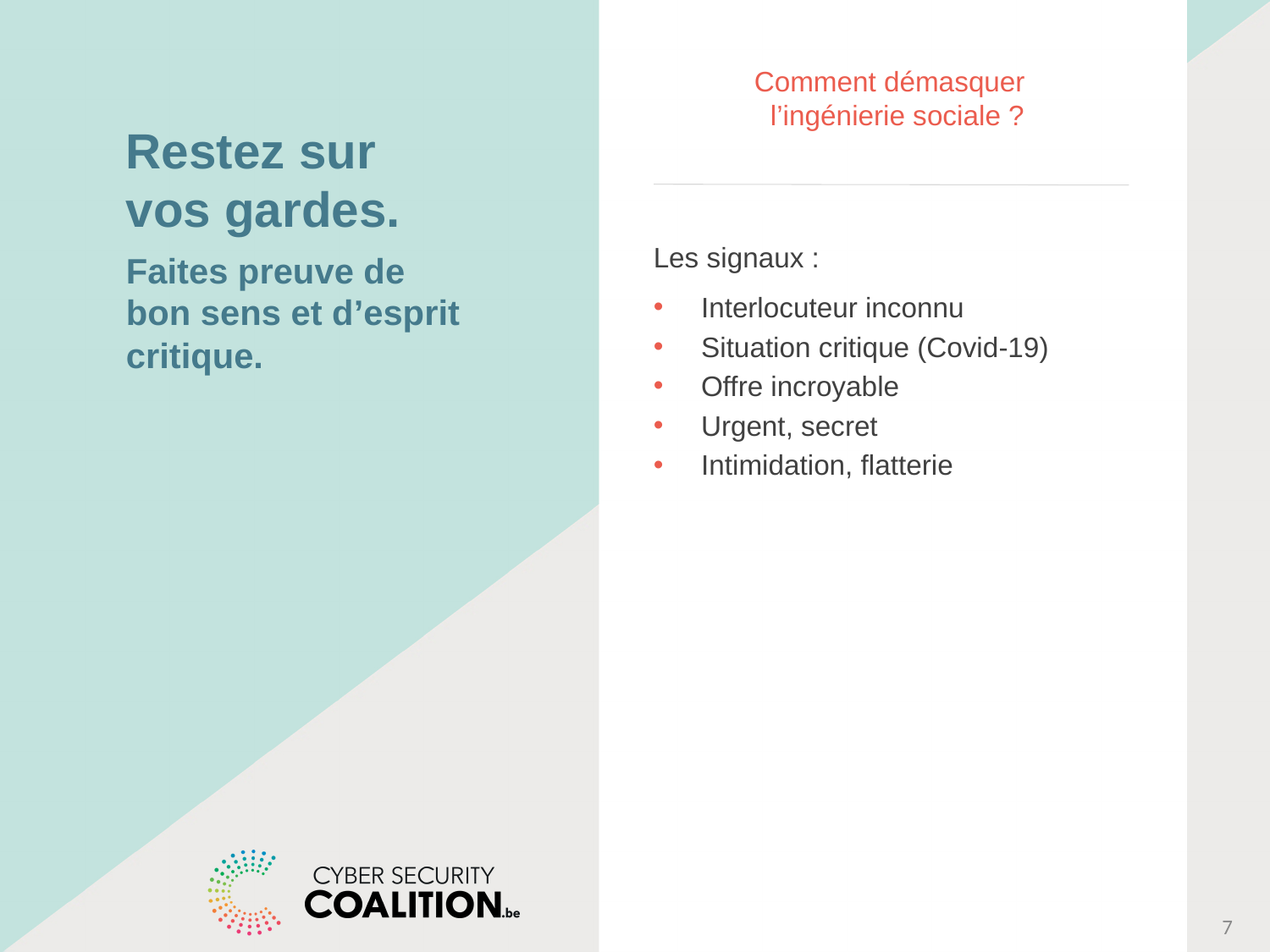

# Comment démasquer l’ingénierie sociale ?
Restez sur
vos gardes.
Faites preuve de bon sens et d’esprit critique.
Les signaux :
Interlocuteur inconnu
Situation critique (Covid-19)
Offre incroyable
Urgent, secret
Intimidation, flatterie

7